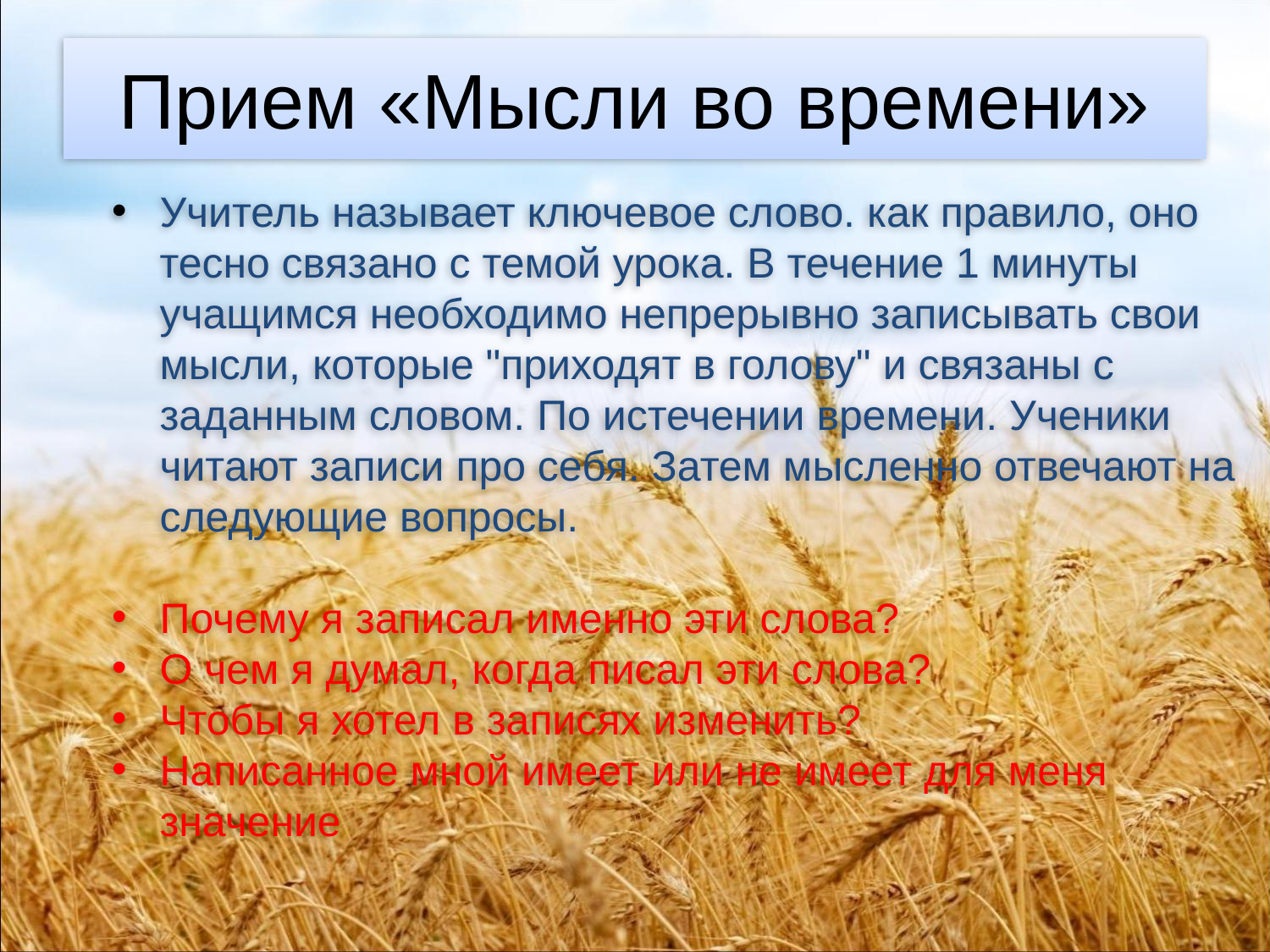

# Прием «Мысли во времени»
Учитель называет ключевое слово. как правило, оно тесно связано с темой урока. В течение 1 минуты учащимся необходимо непрерывно записывать свои мысли, которые "приходят в голову" и связаны с заданным словом. По истечении времени. Ученики читают записи про себя. Затем мысленно отвечают на следующие вопросы.

Почему я записал именно эти слова?
О чем я думал, когда писал эти слова?
Чтобы я хотел в записях изменить?
Написанное мной имеет или не имеет для меня значение